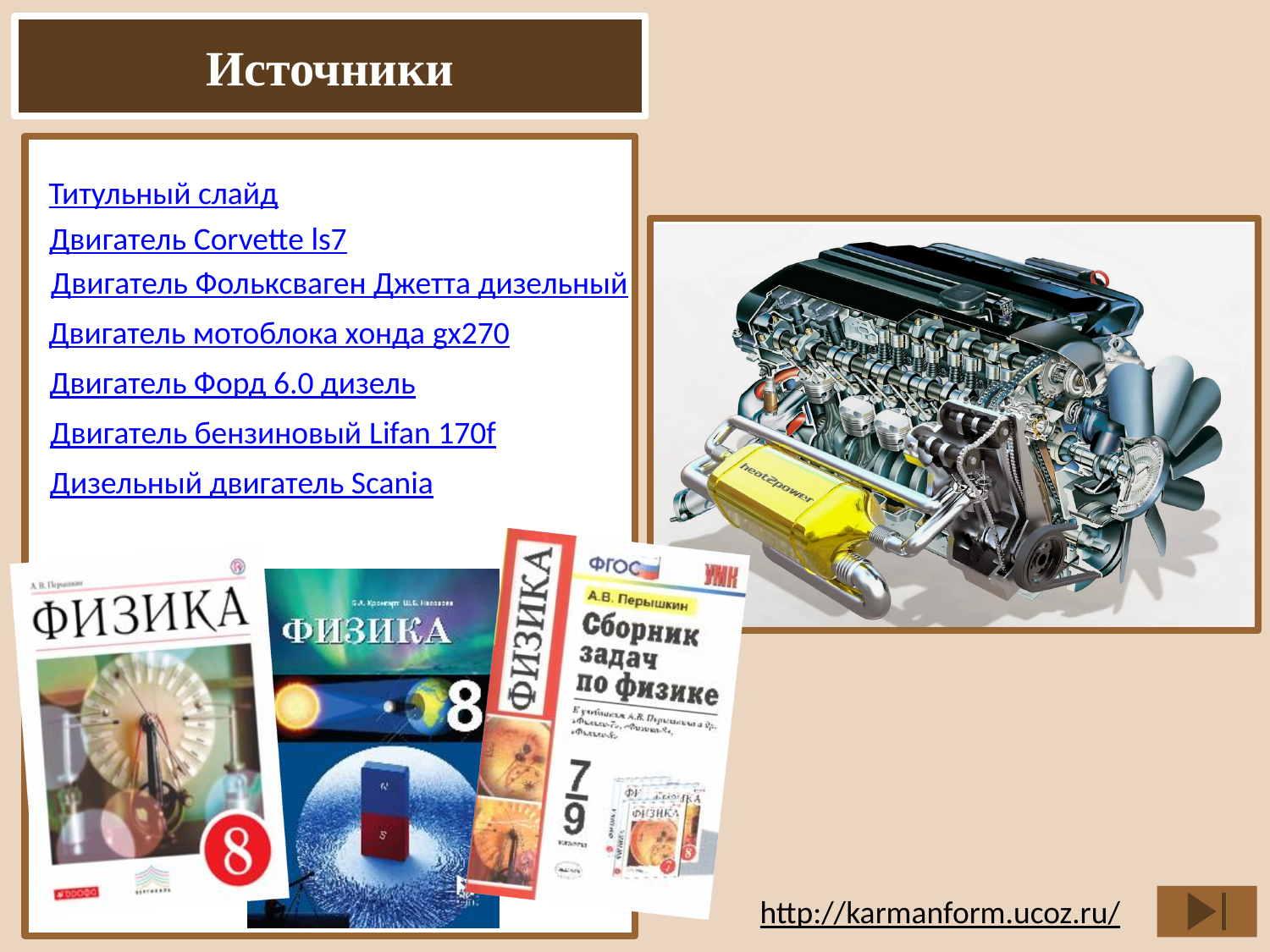

Титульный слайд
Двигатель Corvette ls7
Двигатель Фольксваген Джетта дизельный
Двигатель мотоблока хонда gx270
Двигатель Форд 6.0 дизель
Двигатель бензиновый Lifan 170f
Дизельный двигатель Scania
http://karmanform.ucoz.ru/